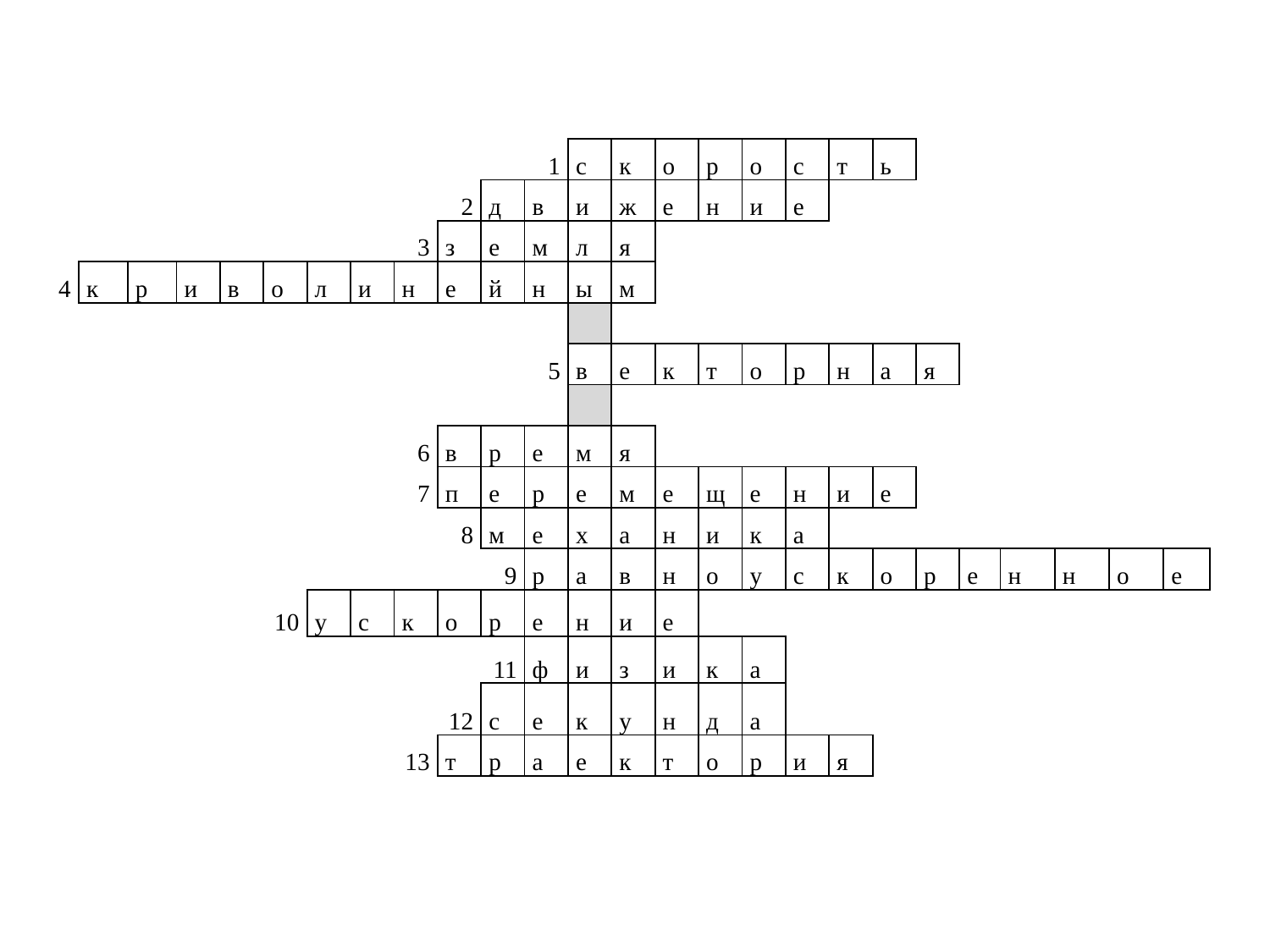

|  |  |  |  |  |  |  |  |  |  |  |  |  |  |  |  |  |  |  |  |  |  |  |  |  |  |
| --- | --- | --- | --- | --- | --- | --- | --- | --- | --- | --- | --- | --- | --- | --- | --- | --- | --- | --- | --- | --- | --- | --- | --- | --- | --- |
|  |  |  |  |  |  |  |  |  |  |  | 1 | с | к | о | р | о | с | т | ь |  |  |  |  |  |  |
|  |  |  |  |  |  |  |  |  | 2 | д | в | и | ж | е | н | и | е |  |  |  |  |  |  |  |  |
|  |  |  |  |  |  |  |  | 3 | з | е | м | л | я |  |  |  |  |  |  |  |  |  |  |  |  |
| 4 | к | р | и | в | о | л | и | н | е | й | н | ы | м |  |  |  |  |  |  |  |  |  |  |  |  |
|  |  |  |  |  |  |  |  |  |  |  |  |  |  |  |  |  |  |  |  |  |  |  |  |  |  |
|  |  |  |  |  |  |  |  |  |  |  | 5 | в | е | к | т | о | р | н | а | я |  |  |  |  |  |
|  |  |  |  |  |  |  |  |  |  |  |  |  |  |  |  |  |  |  |  |  |  |  |  |  |  |
|  |  |  |  |  |  |  |  | 6 | в | р | е | м | я |  |  |  |  |  |  |  |  |  |  |  |  |
|  |  |  |  |  |  |  |  | 7 | п | е | р | е | м | е | щ | е | н | и | е |  |  |  |  |  |  |
|  |  |  |  |  |  |  |  |  | 8 | м | е | х | а | н | и | к | а |  |  |  |  |  |  |  |  |
|  |  |  |  |  |  |  |  |  |  | 9 | р | а | в | н | о | у | с | к | о | р | е | н | н | о | е |
|  |  |  |  |  | 10 | у | с | к | о | р | е | н | и | е |  |  |  |  |  |  |  |  |  |  |  |
|  |  |  |  |  |  |  |  |  |  | 11 | ф | и | з | и | к | а |  |  |  |  |  |  |  |  |  |
|  |  |  |  |  |  |  |  |  | 12 | с | е | к | у | н | д | а |  |  |  |  |  |  |  |  |  |
|  |  |  |  |  |  |  |  | 13 | т | р | а | е | к | т | о | р | и | я |  |  |  |  |  |  |  |